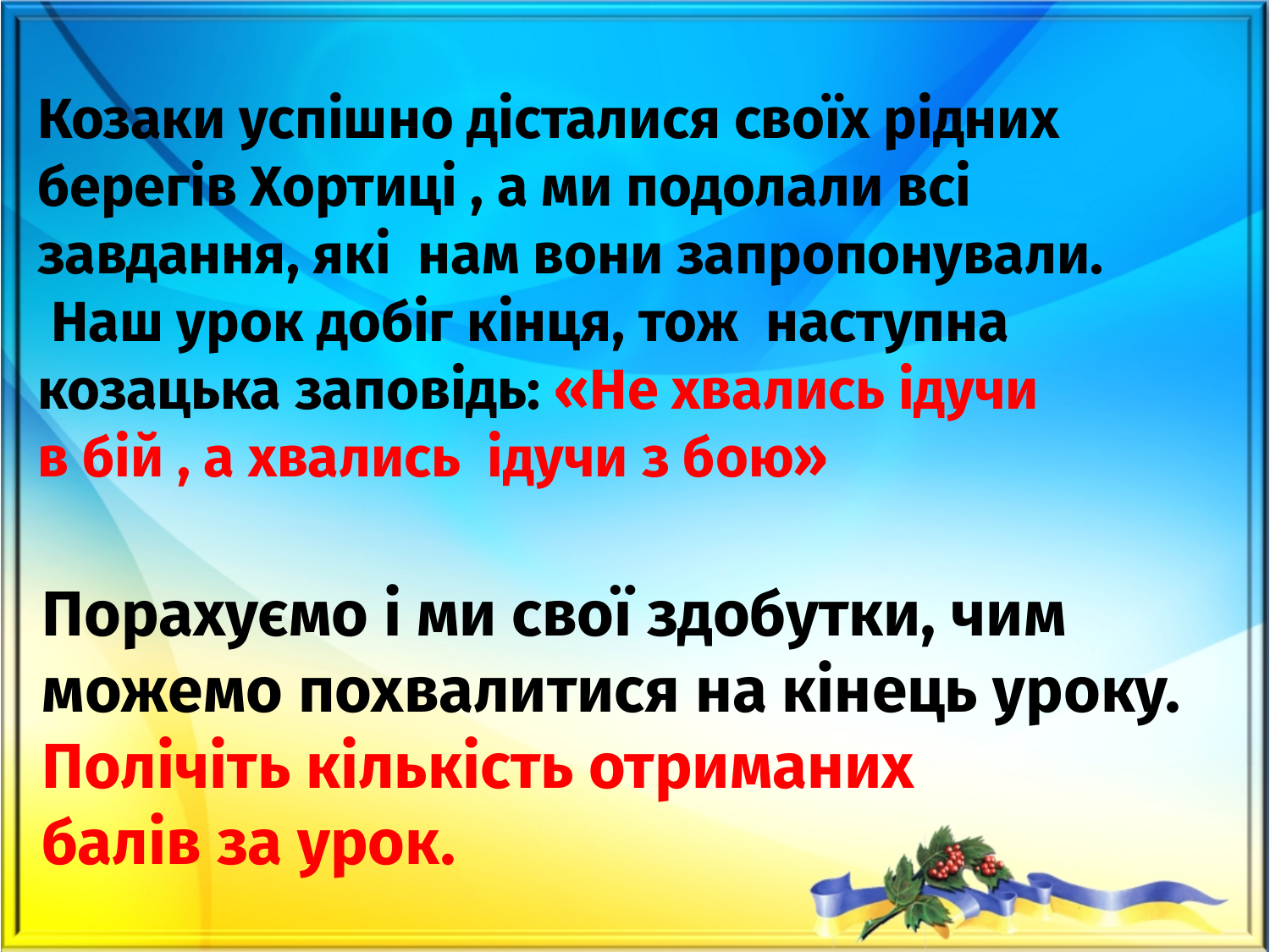

Козаки успішно дісталися своїх рідних
берегів Хортиці , а ми подолали всі
завдання, які  нам вони запропонували.
 Наш урок добіг кінця, тож  наступна
козацька заповідь: «Не хвались ідучи
в бій , а хвались  ідучи з бою»
Порахуємо і ми свої здобутки, чим
можемо похвалитися на кінець уроку.
Полічіть кількість отриманих
балів за урок.